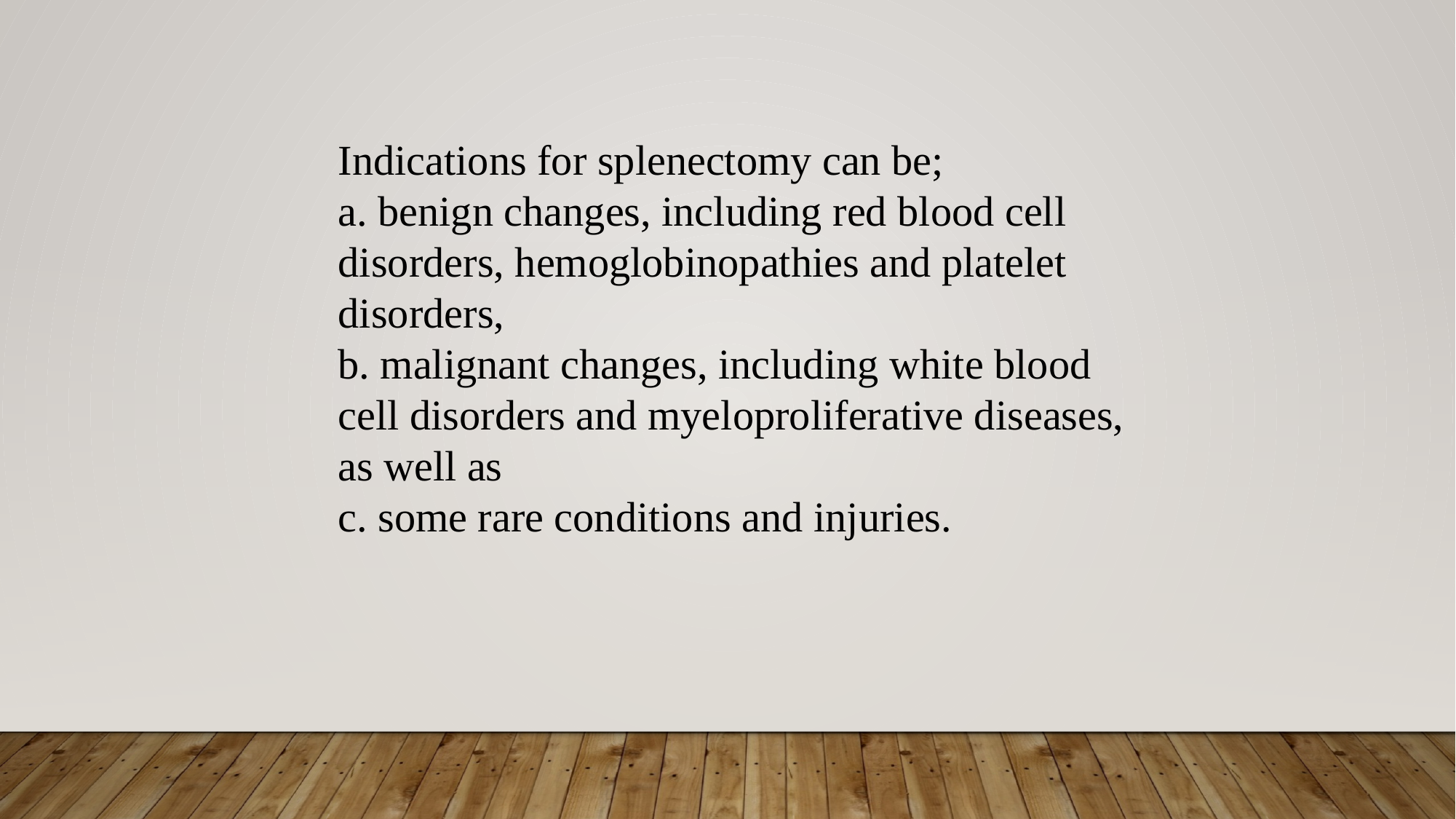

Indications for splenectomy can be;
a. benign changes, including red blood cell disorders, hemoglobinopathies and platelet disorders,
b. malignant changes, including white blood cell disorders and myeloproliferative diseases, as well as
c. some rare conditions and injuries.